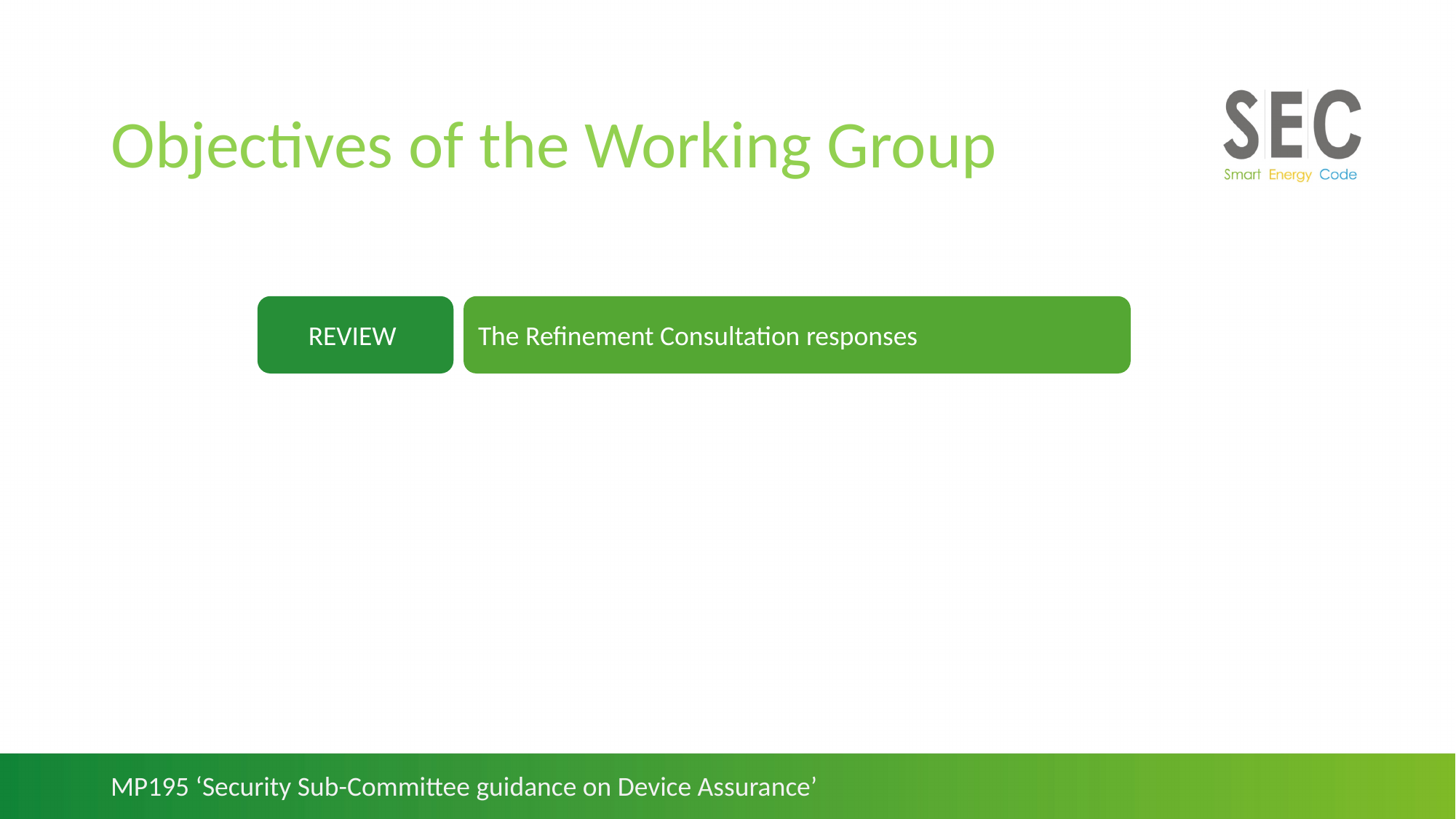

# Objectives of the Working Group
REVIEW
The Refinement Consultation responses
MP195 ‘Security Sub-Committee guidance on Device Assurance’